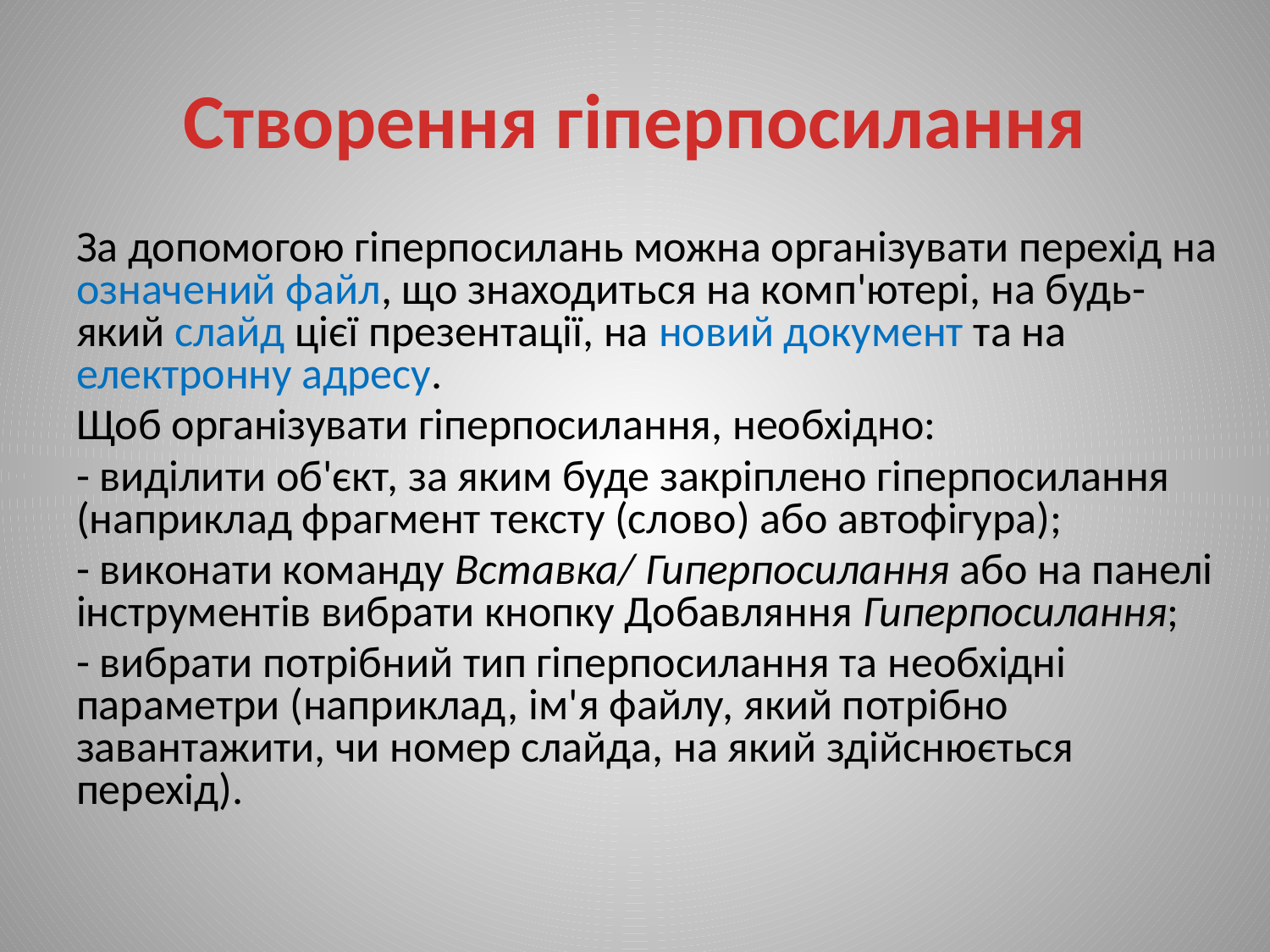

# Створення гіперпосилання
За допомогою гіперпосилань можна організува­ти перехід на означений файл, що знаходиться на комп'ютері, на будь-який слайд цієї презентації, на новий документ та на електронну адресу.
Щоб організувати гіперпосилання, необхідно:
- виділити об'єкт, за яким буде закріплено гіперпосилання (на­приклад фрагмент тексту (слово) або автофігура);
- виконати команду Вставка/ Гиперпосилання або на панелі інструментів вибрати кнопку Добавляння Гиперпосилання;
- вибрати потрібний тип гіперпосилання та необхідні парамет­ри (наприклад, ім'я файлу, який потрібно завантажити, чи номер слайда, на який здійснюється перехід).